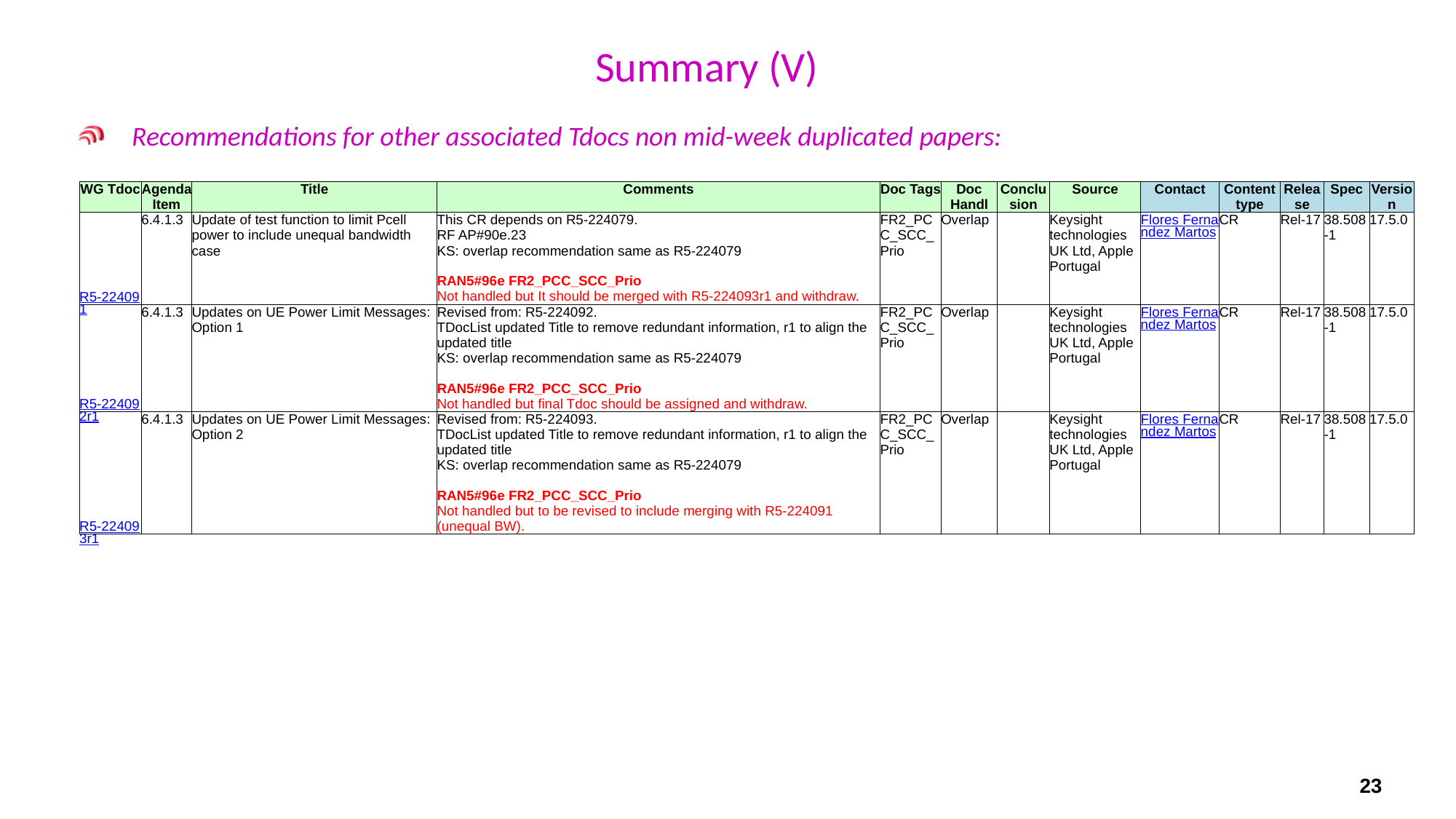

# Summary (V)
Recommendations for other associated Tdocs non mid-week duplicated papers:
| WG Tdoc | Agenda Item | Title | Comments | Doc Tags | Doc Handl | Conclusion | Source | Contact | Content type | Release | Spec | Version |
| --- | --- | --- | --- | --- | --- | --- | --- | --- | --- | --- | --- | --- |
| R5-224091 | 6.4.1.3 | Update of test function to limit Pcell power to include unequal bandwidth case | This CR depends on R5-224079. RF AP#90e.23 KS: overlap recommendation same as R5-224079 RAN5#96e FR2\_PCC\_SCC\_Prio Not handled but It should be merged with R5-224093r1 and withdraw. | FR2\_PCC\_SCC\_Prio | Overlap |  | Keysight technologies UK Ltd, Apple Portugal | Flores Fernandez Martos | CR | Rel-17 | 38.508-1 | 17.5.0 |
| R5-224092r1 | 6.4.1.3 | Updates on UE Power Limit Messages: Option 1 | Revised from: R5-224092. TDocList updated Title to remove redundant information, r1 to align the updated title KS: overlap recommendation same as R5-224079 RAN5#96e FR2\_PCC\_SCC\_Prio Not handled but final Tdoc should be assigned and withdraw. | FR2\_PCC\_SCC\_Prio | Overlap |  | Keysight technologies UK Ltd, Apple Portugal | Flores Fernandez Martos | CR | Rel-17 | 38.508-1 | 17.5.0 |
| R5-224093r1 | 6.4.1.3 | Updates on UE Power Limit Messages: Option 2 | Revised from: R5-224093. TDocList updated Title to remove redundant information, r1 to align the updated title KS: overlap recommendation same as R5-224079 RAN5#96e FR2\_PCC\_SCC\_Prio Not handled but to be revised to include merging with R5-224091 (unequal BW). | FR2\_PCC\_SCC\_Prio | Overlap |  | Keysight technologies UK Ltd, Apple Portugal | Flores Fernandez Martos | CR | Rel-17 | 38.508-1 | 17.5.0 |